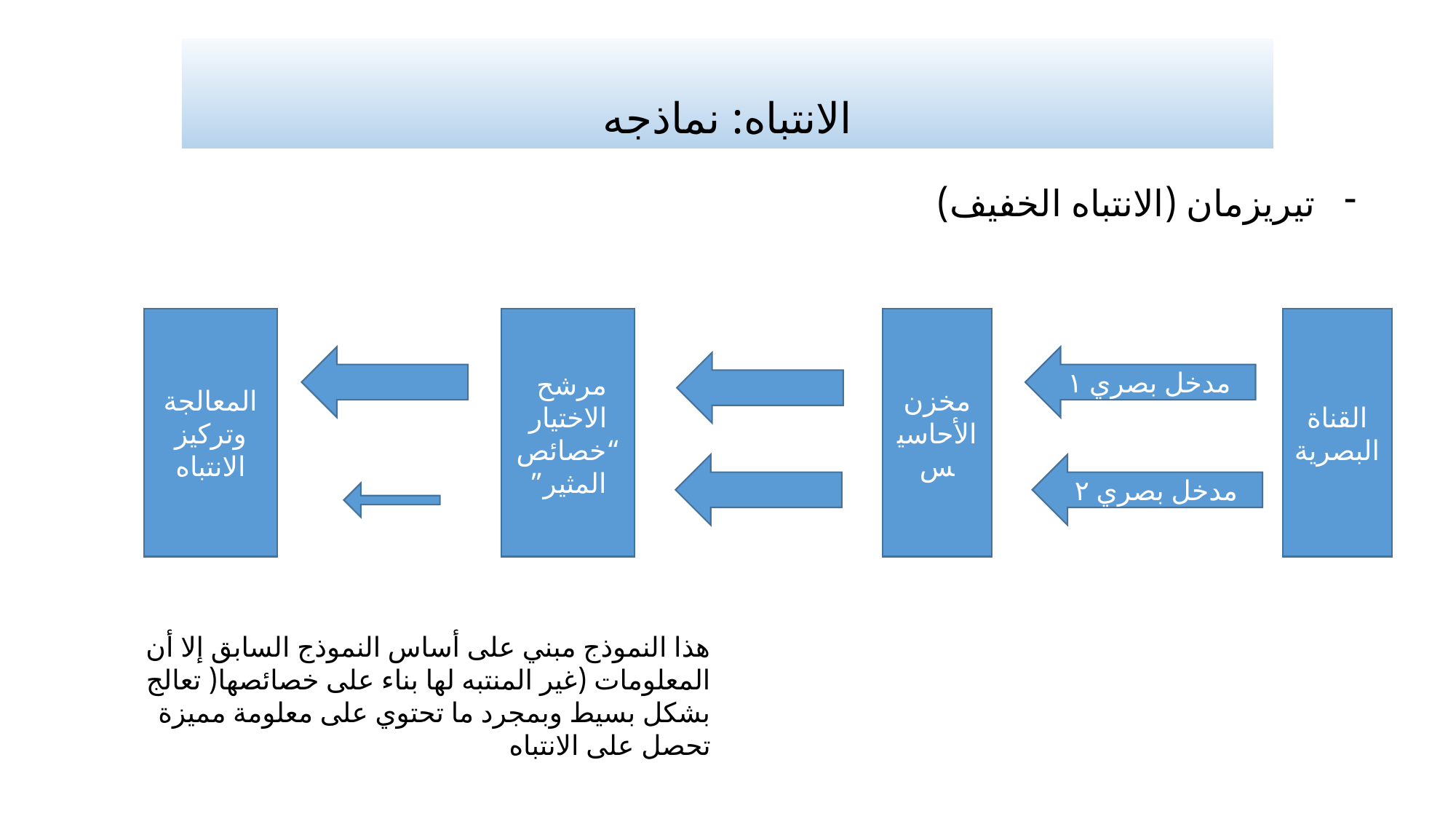

# الانتباه: نماذجه
تيريزمان (الانتباه الخفيف)

المعالجة
وتركيز
الانتباه
مرشح
الاختيار
“خصائص
المثير”
القناة
البصرية
مخزن
الأحاسيس
مدخل بصري ١

مدخل بصري ٢

هذا النموذج مبني على أساس النموذج السابق إلا أن المعلومات (غير المنتبه لها بناء على خصائصها( تعالج بشكل بسيط وبمجرد ما تحتوي على معلومة مميزة تحصل على الانتباه